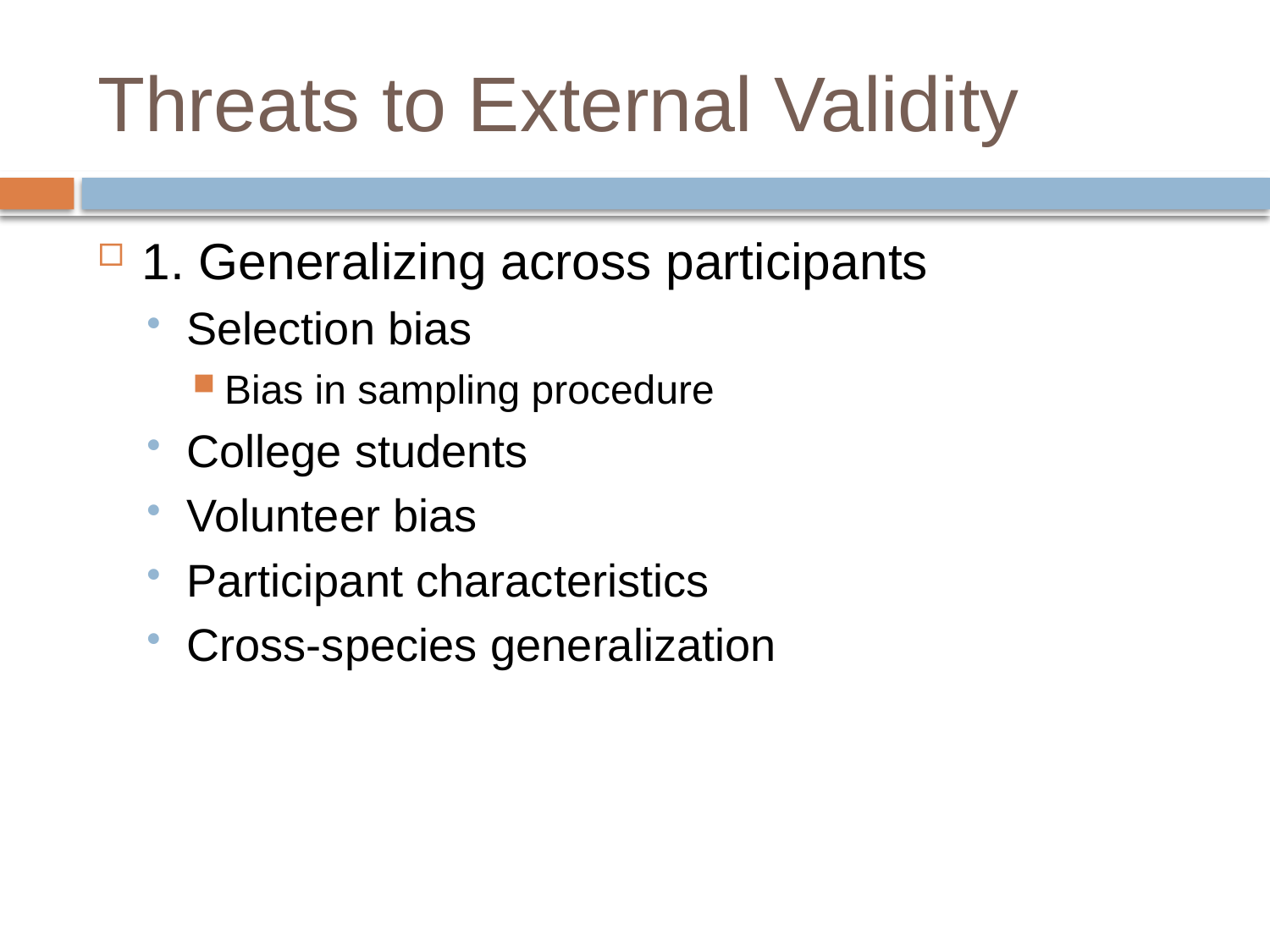

# Threats to External Validity
1. Generalizing across participants
Selection bias
Bias in sampling procedure
College students
Volunteer bias
Participant characteristics
Cross-species generalization